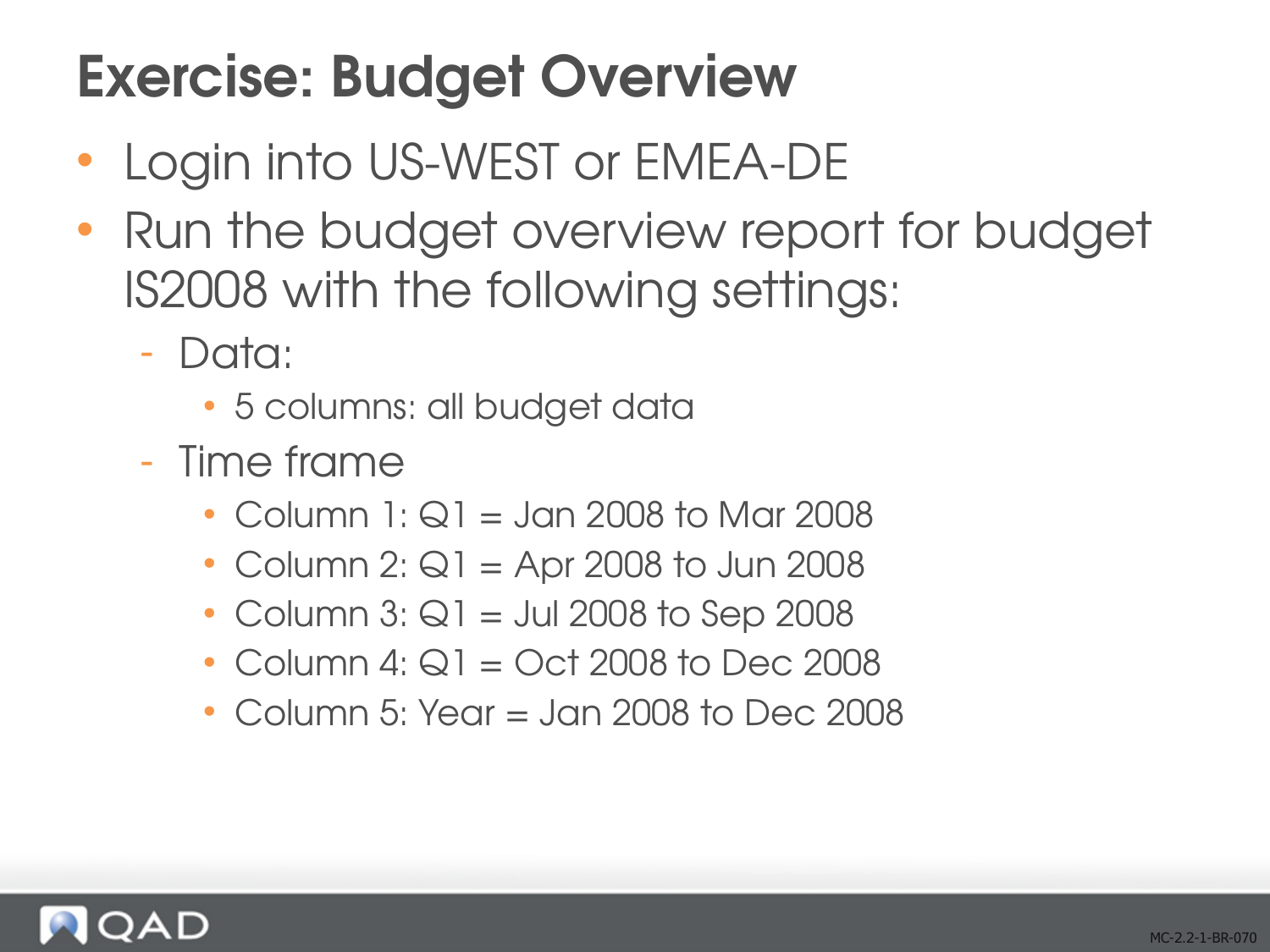

# Exercise: Budget Overview
Login into US-WEST or EMEA-DE
Run the budget overview report for budget IS2008 with the following settings:
Data:
5 columns: all budget data
Time frame
Column 1: Q1 = Jan 2008 to Mar 2008
Column 2: Q1 = Apr 2008 to Jun 2008
Column 3: Q1 = Jul 2008 to Sep 2008
Column 4: Q1 = Oct 2008 to Dec 2008
Column 5: Year = Jan 2008 to Dec 2008

MC-2.2-1-BR-070